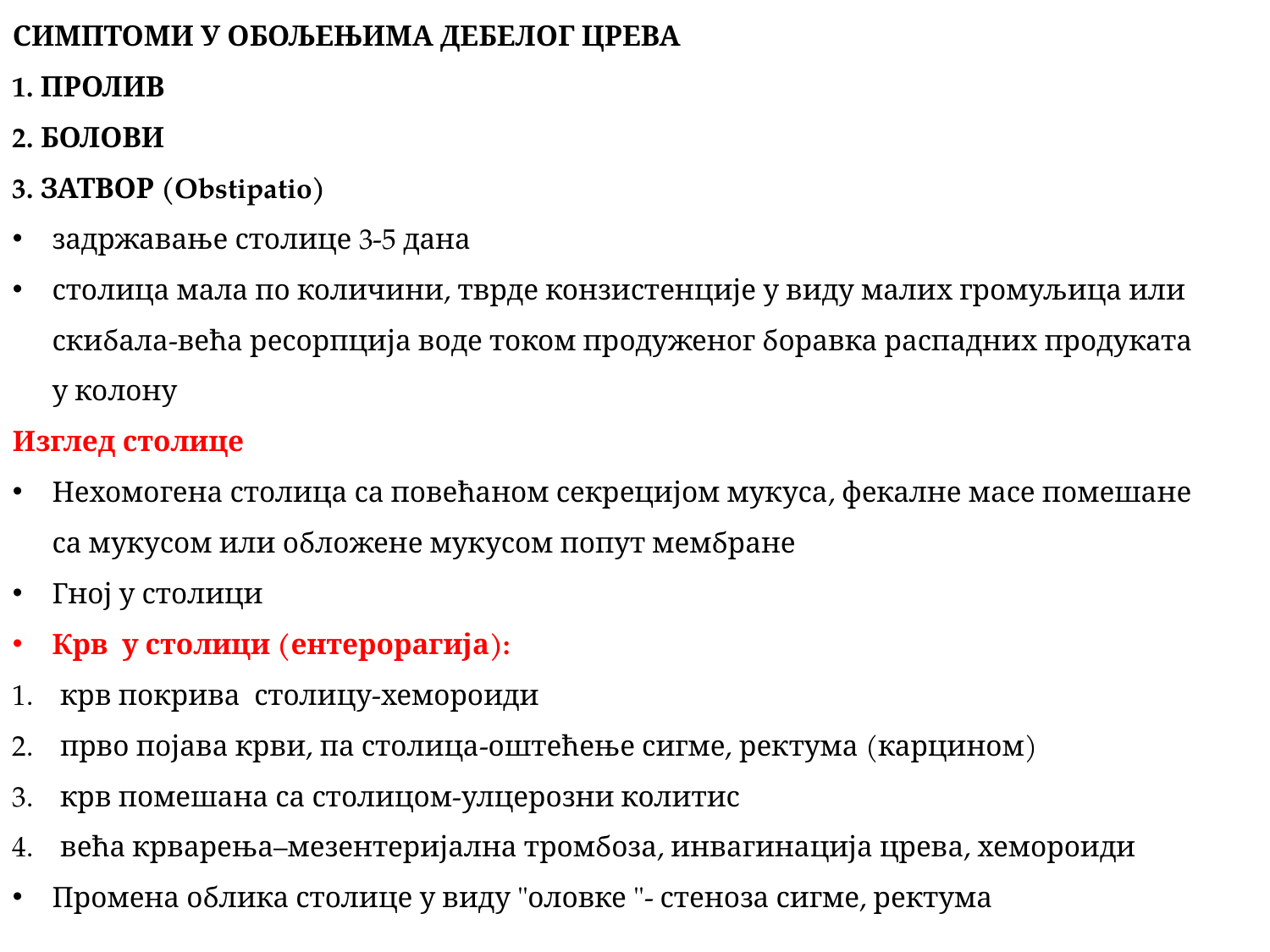

СИМПТОМИ У ОБОЉЕЊИМА ДЕБЕЛОГ ЦРЕВА
1. ПРОЛИВ
2. БОЛОВИ
3. ЗАТВОР (Obstipatio)
задржавање столице 3-5 дана
столица мала по количини, тврде конзистенције у виду малих громуљица или скибала-већа ресорпција воде током продуженог боравка распадних продуката у колону
Изглед столице
Нехомогена столица са повећаном секрецијом мукуса, фекалне масе помешане са мукусом или обложене мукусом попут мембране
Гној у столици
Крв  у столици (ентерорагија):
крв покрива  столицу-хемороиди
прво појава крви, па столица-оштећење сигме, ректума (карцином)
крв помешана са столицом-улцерозни колитис
већа крварења–мезентеријална тромбоза, инвагинација црева, хемороиди
Промена облика столице у виду "оловке "- стеноза сигме, ректума